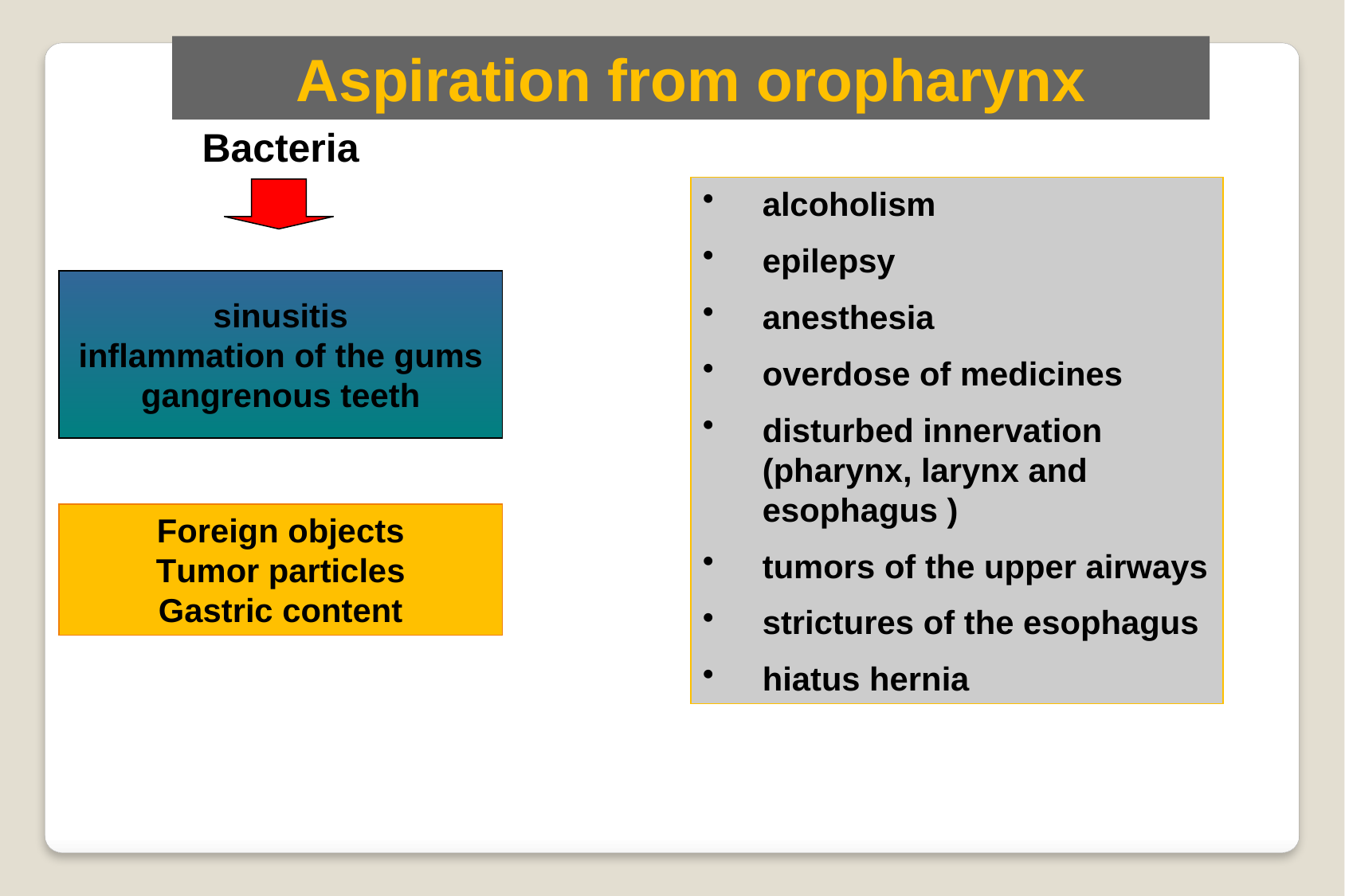

Aspiration from oropharynx
Bacteria
alcoholism
epilepsy
anesthesia
overdose of medicines
disturbed innervation (pharynx, larynx and esophagus )
tumors of the upper airways
strictures of the esophagus
hiatus hernia

sinusitis
inflammation of the gums
gangrenous teeth
Foreign objects
Tumor particles
Gastric content